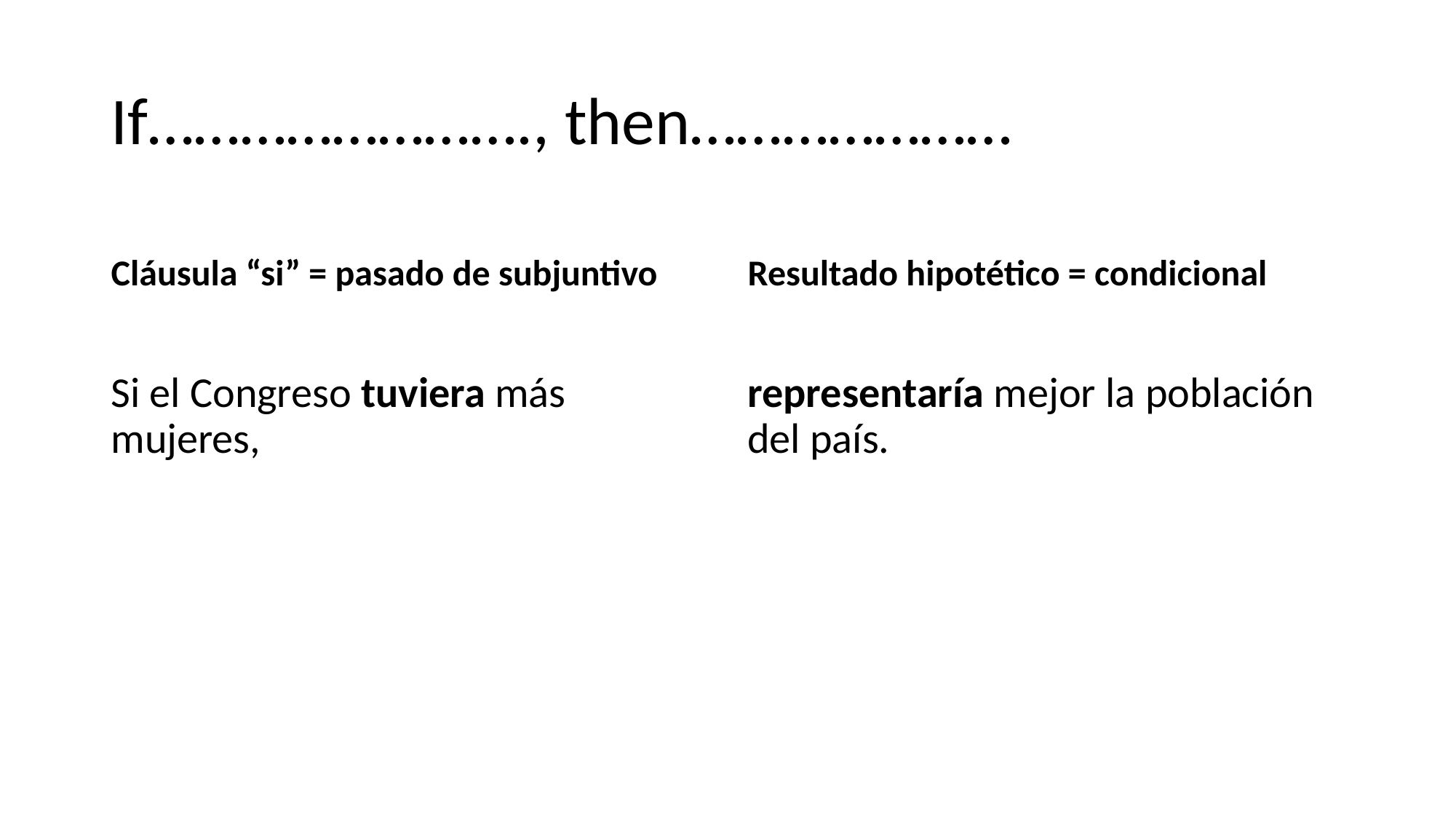

# If……………………., then…………………
Cláusula “si” = pasado de subjuntivo
Resultado hipotético = condicional

Si el Congreso tuviera más mujeres,

representaría mejor la población del país.